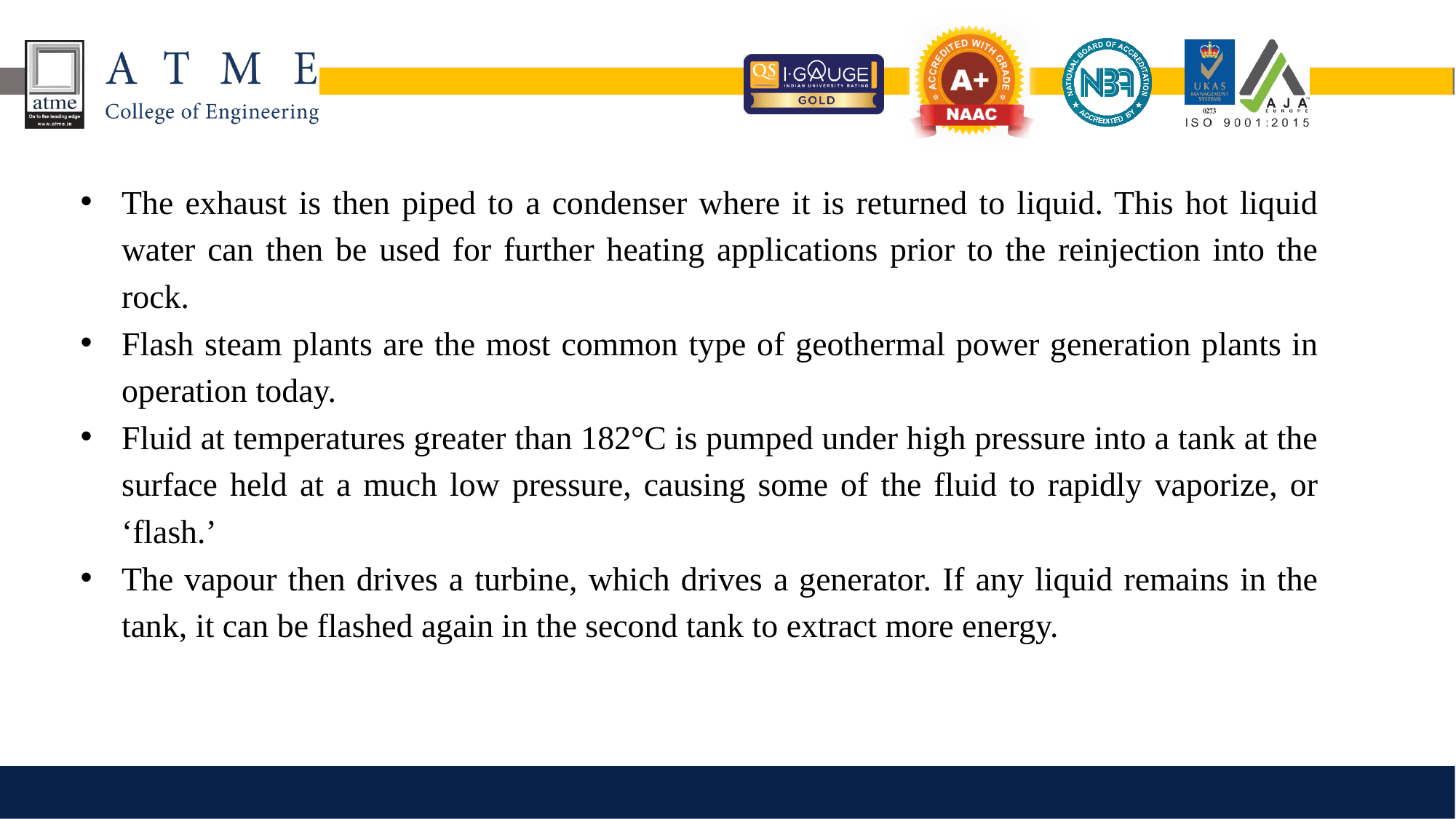

The exhaust is then piped to a condenser where it is returned to liquid. This hot liquid water can then be used for further heating applications prior to the reinjection into the rock.
Flash steam plants are the most common type of geothermal power generation plants in operation today.
Fluid at temperatures greater than 182°C is pumped under high pressure into a tank at the surface held at a much low pressure, causing some of the fluid to rapidly vaporize, or ‘flash.’
The vapour then drives a turbine, which drives a generator. If any liquid remains in the tank, it can be flashed again in the second tank to extract more energy.